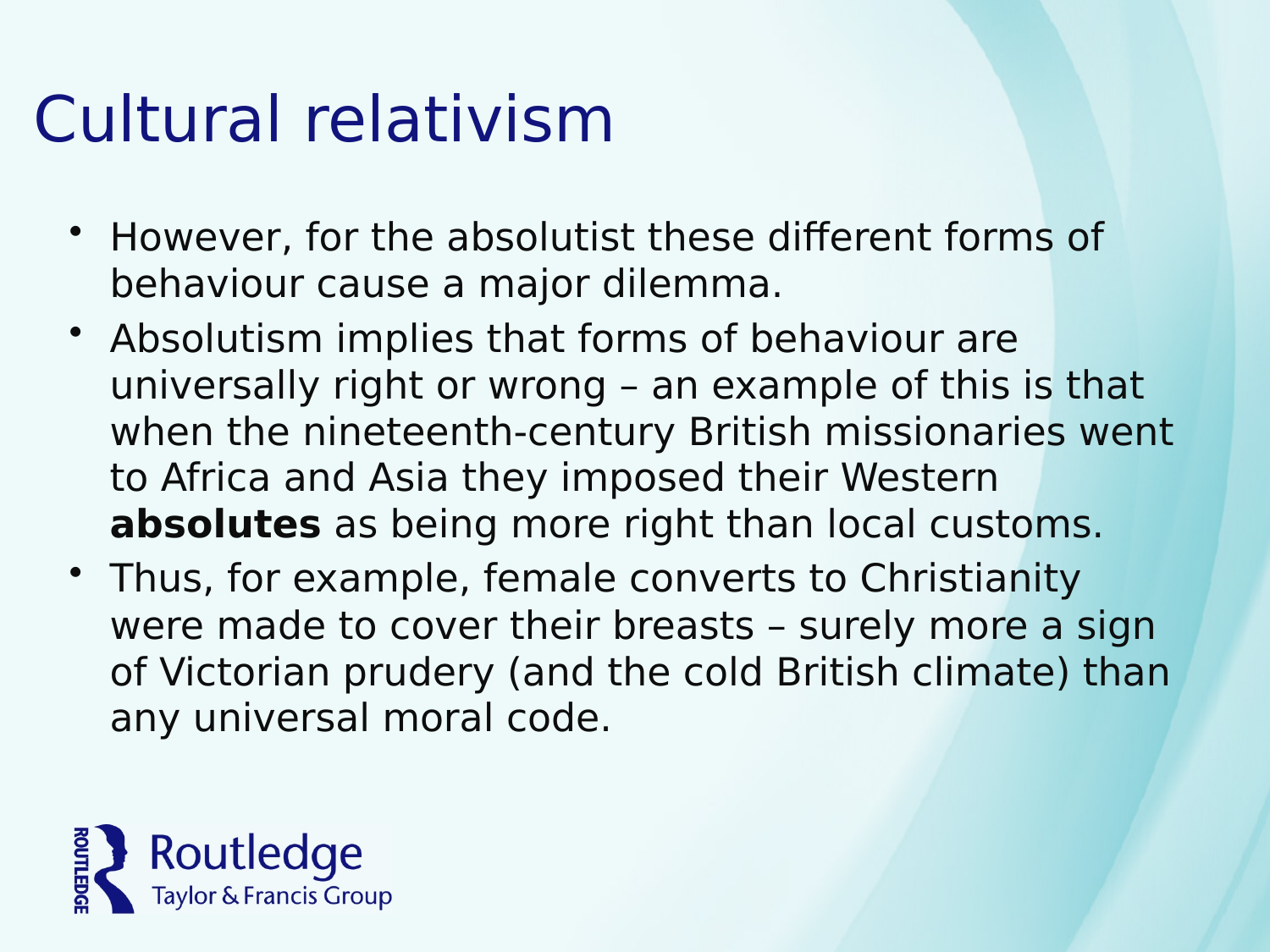

# Cultural relativism
However, for the absolutist these different forms of behaviour cause a major dilemma.
Absolutism implies that forms of behaviour are universally right or wrong – an example of this is that when the nineteenth-century British missionaries went to Africa and Asia they imposed their Western absolutes as being more right than local customs.
Thus, for example, female converts to Christianity were made to cover their breasts – surely more a sign of Victorian prudery (and the cold British climate) than any universal moral code.